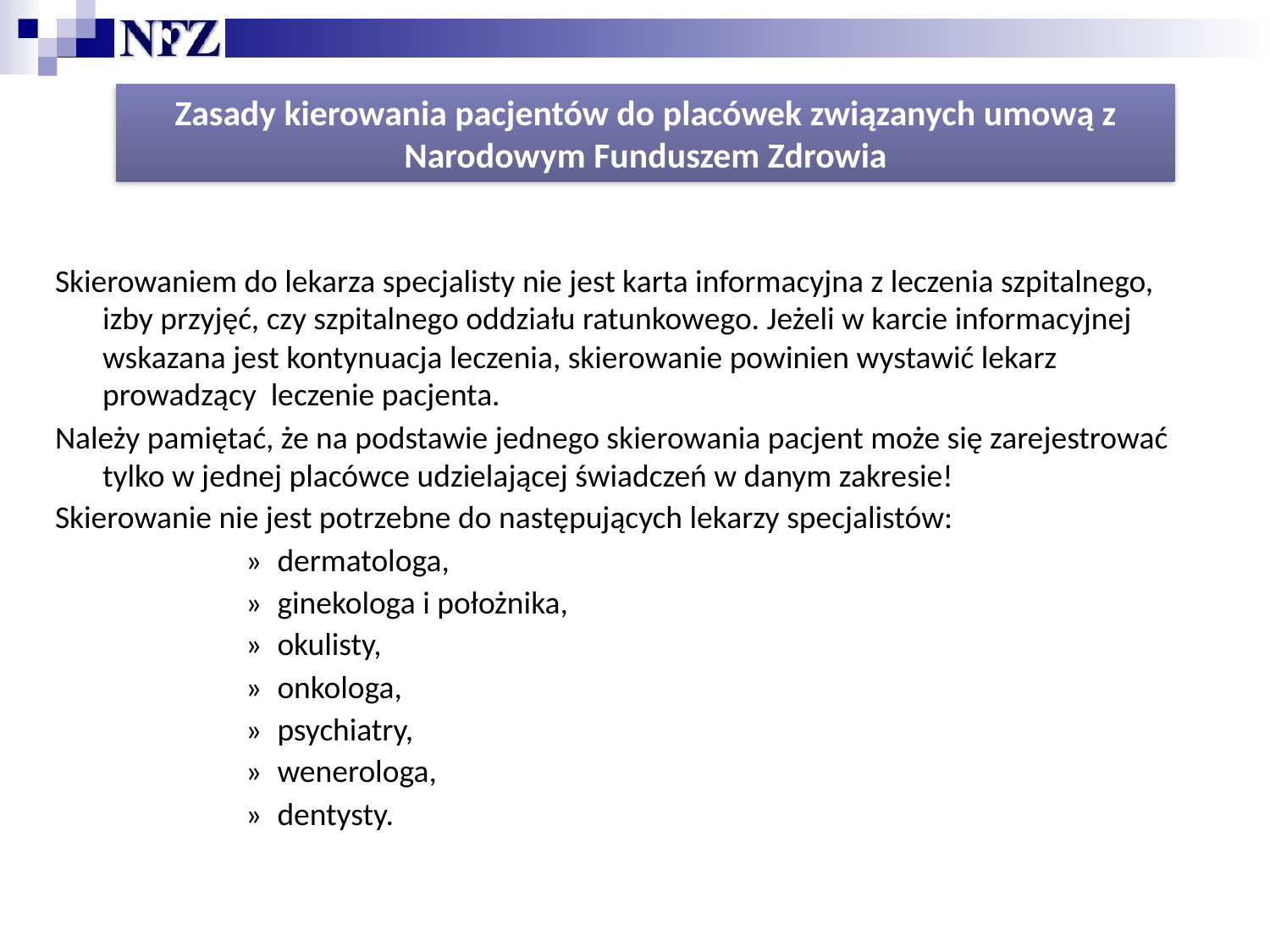

Zasady kierowania pacjentów do placówek związanych umową z Narodowym Funduszem Zdrowia
Skierowaniem do lekarza specjalisty nie jest karta informacyjna z leczenia szpitalnego, izby przyjęć, czy szpitalnego oddziału ratunkowego. Jeżeli w karcie informacyjnej wskazana jest kontynuacja leczenia, skierowanie powinien wystawić lekarz prowadzący  leczenie pacjenta.
Należy pamiętać, że na podstawie jednego skierowania pacjent może się zarejestrować tylko w jednej placówce udzielającej świadczeń w danym zakresie!
Skierowanie nie jest potrzebne do następujących lekarzy specjalistów:
»	dermatologa,
»	ginekologa i położnika,
»	okulisty,
»	onkologa,
»	psychiatry,
»	wenerologa,
»	dentysty.